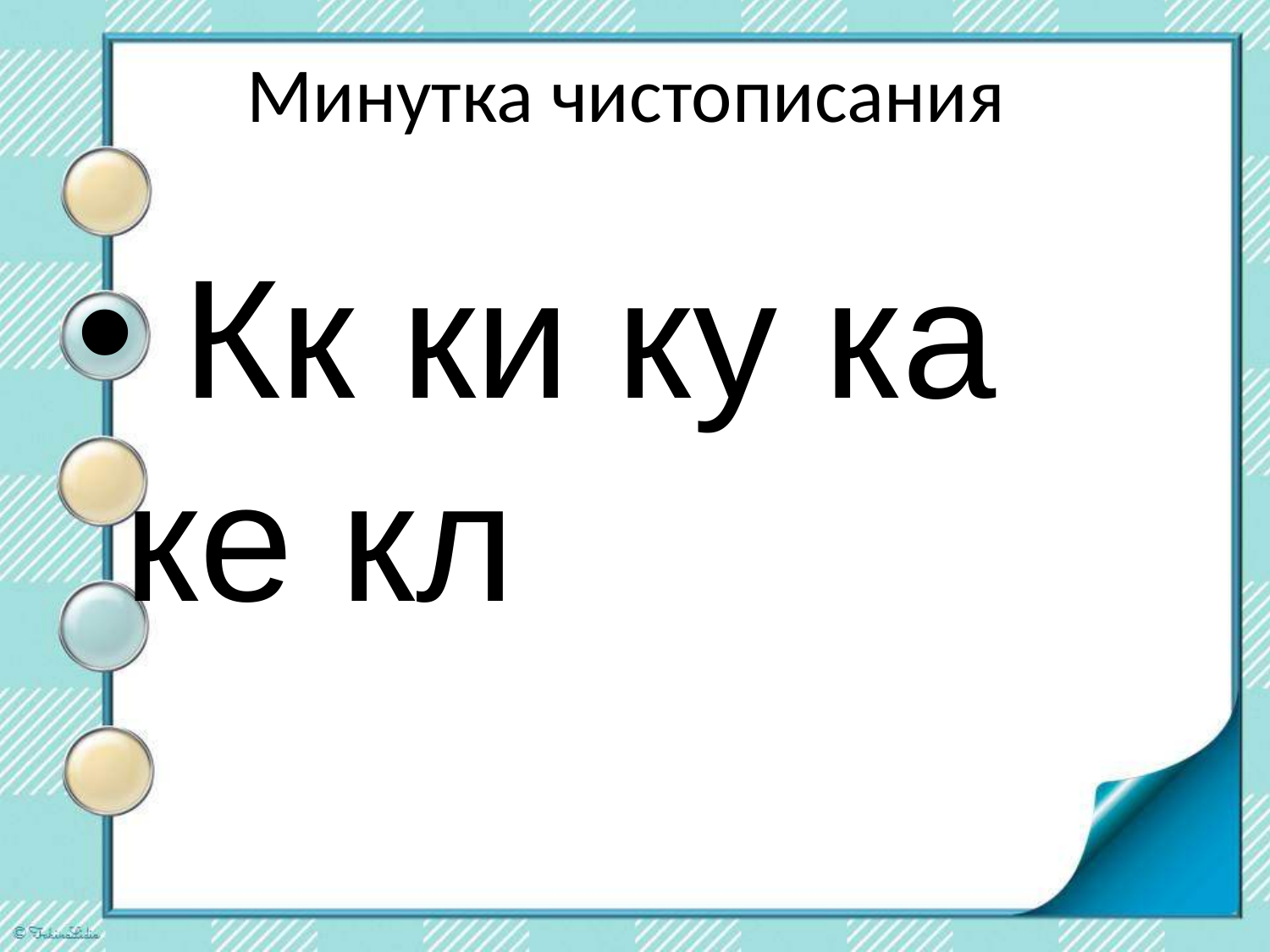

# Минутка чистописания
 Кк ки ку ка ке кл